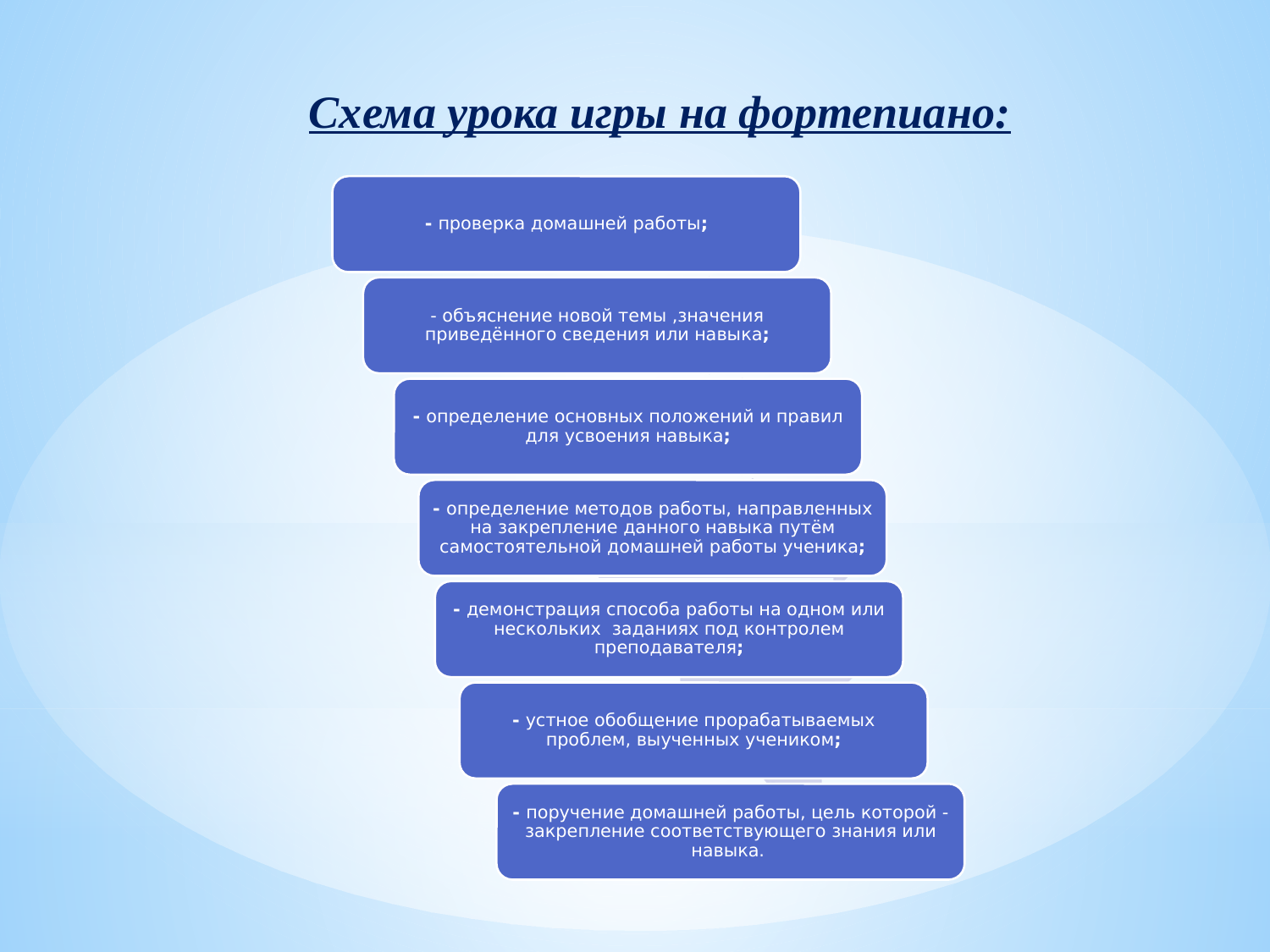

# Схема урока игры на фортепиано:
- проверка домашней работы;
- объяснение новой темы ,значения приведённого сведения или навыка;
- определение основных положений и правил для усвоения навыка;
- определение методов работы, направленных на закрепление данного навыка путём самостоятельной домашней работы ученика;
- демонстрация способа работы на одном или нескольких  заданиях под контролем преподавателя;
- устное обобщение прорабатываемых проблем, выученных учеником;
- поручение домашней работы, цель которой -закрепление соответствующего знания или навыка.